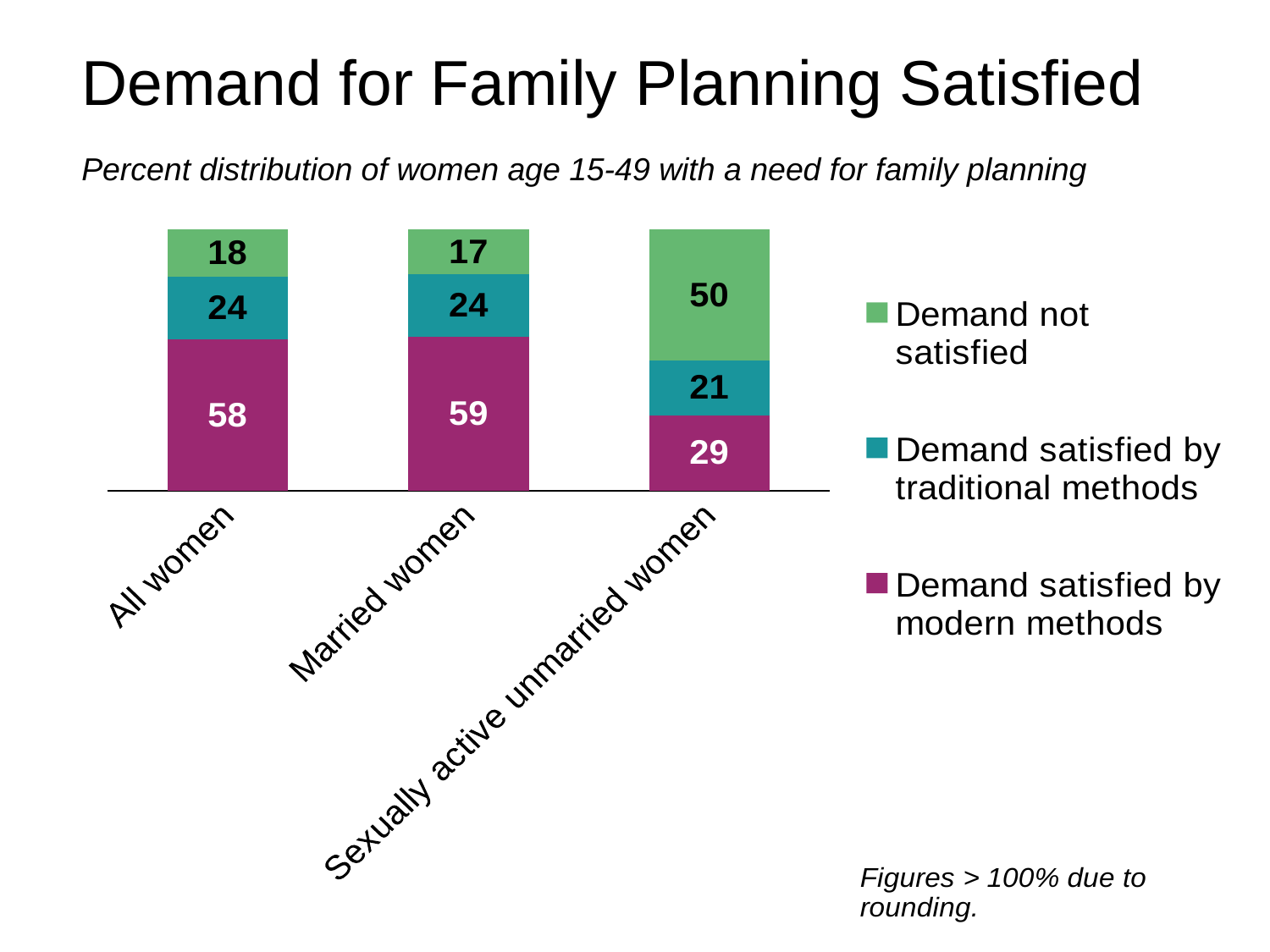

# Demand for Family Planning Satisfied
Percent distribution of women age 15-49 with a need for family planning

### Chart

| Category | Demand satisfied by modern methods | Demand satisfied by traditional methods | Demand not satisfied |
|---|---|---|---|
| All women | 58.0 | 24.0 | 18.0 |
| Married women | 59.0 | 24.0 | 17.0 |
| Sexually active unmarried women | 29.0 | 21.0 | 50.0 |